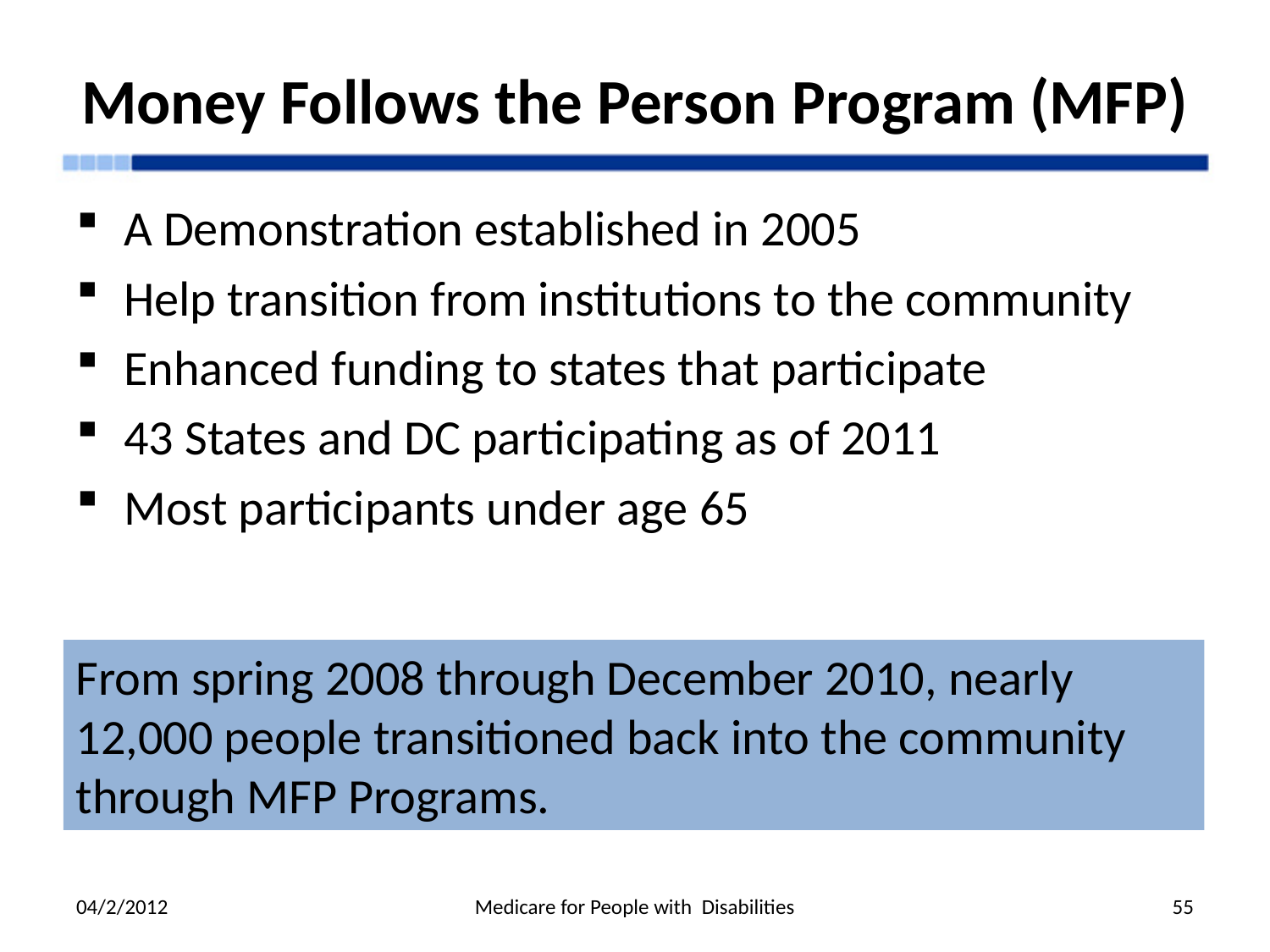

# Money Follows the Person Program (MFP)
A Demonstration established in 2005
Help transition from institutions to the community
Enhanced funding to states that participate
43 States and DC participating as of 2011
Most participants under age 65

From spring 2008 through December 2010, nearly 12,000 people transitioned back into the community through MFP Programs.
04/2/2012
Medicare for People with  Disabilities
55